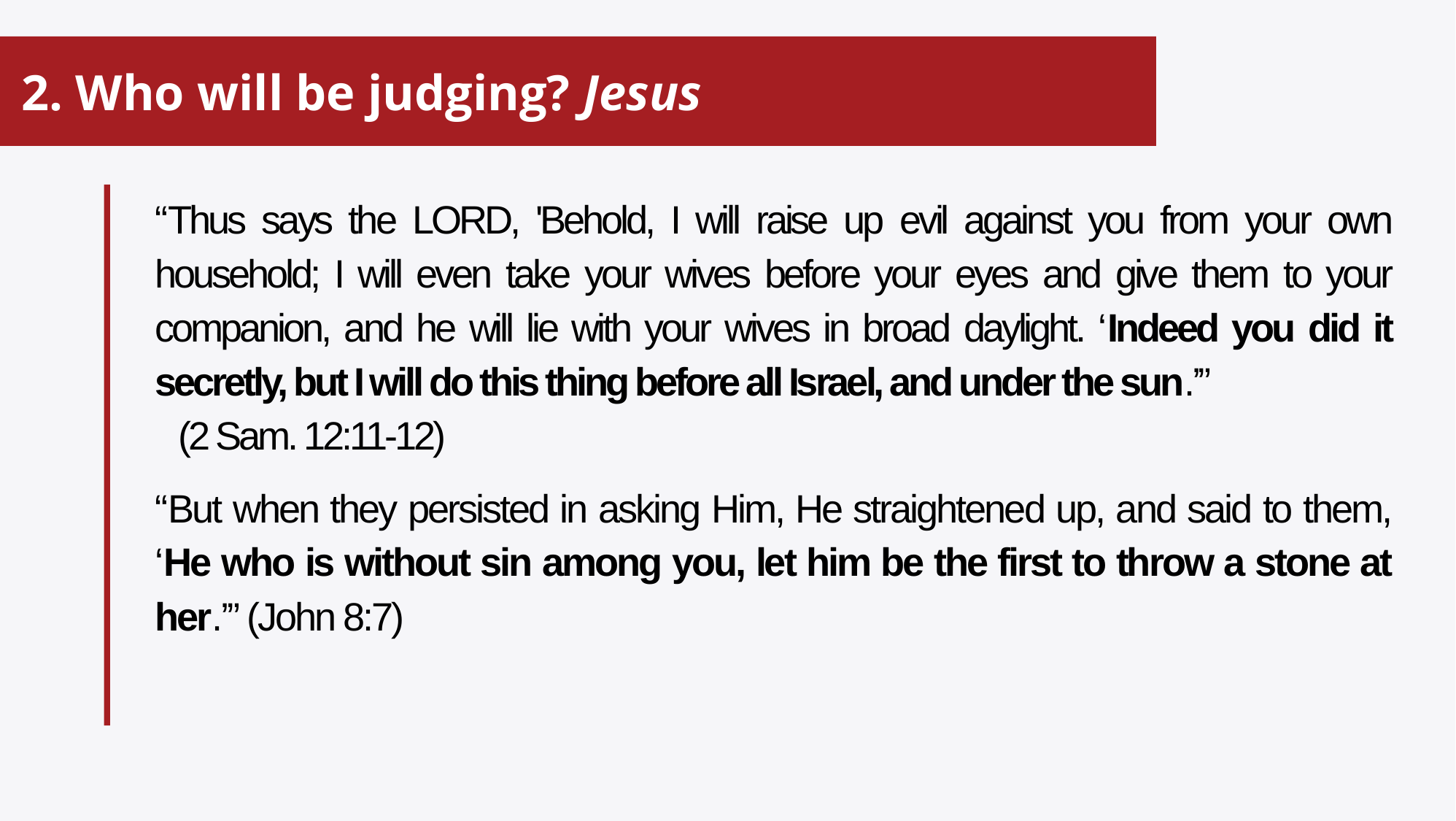

# 2. Who will be judging? Jesus
“Thus says the LORD, 'Behold, I will raise up evil against you from your own household; I will even take your wives before your eyes and give them to your companion, and he will lie with your wives in broad daylight. ‘Indeed you did it secretly, but I will do this thing before all Israel, and under the sun.’”                           (2 Sam. 12:11-12)
“But when they persisted in asking Him, He straightened up, and said to them, ‘He who is without sin among you, let him be the first to throw a stone at her.’” (John 8:7)